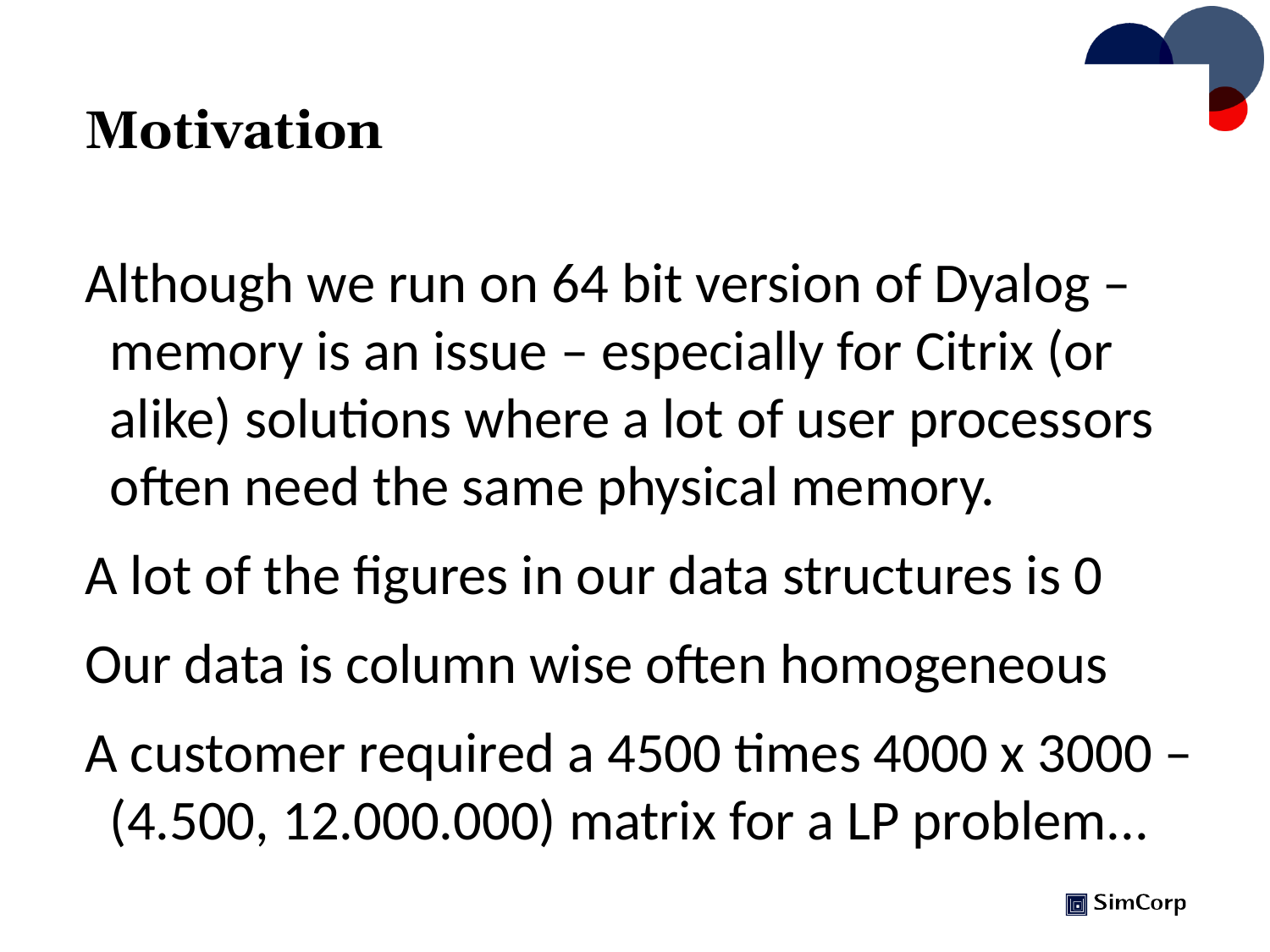

# Motivation
Although we run on 64 bit version of Dyalog – memory is an issue – especially for Citrix (or alike) solutions where a lot of user processors often need the same physical memory.
A lot of the figures in our data structures is 0
Our data is column wise often homogeneous
A customer required a 4500 times 4000 x 3000 – (4.500, 12.000.000) matrix for a LP problem...